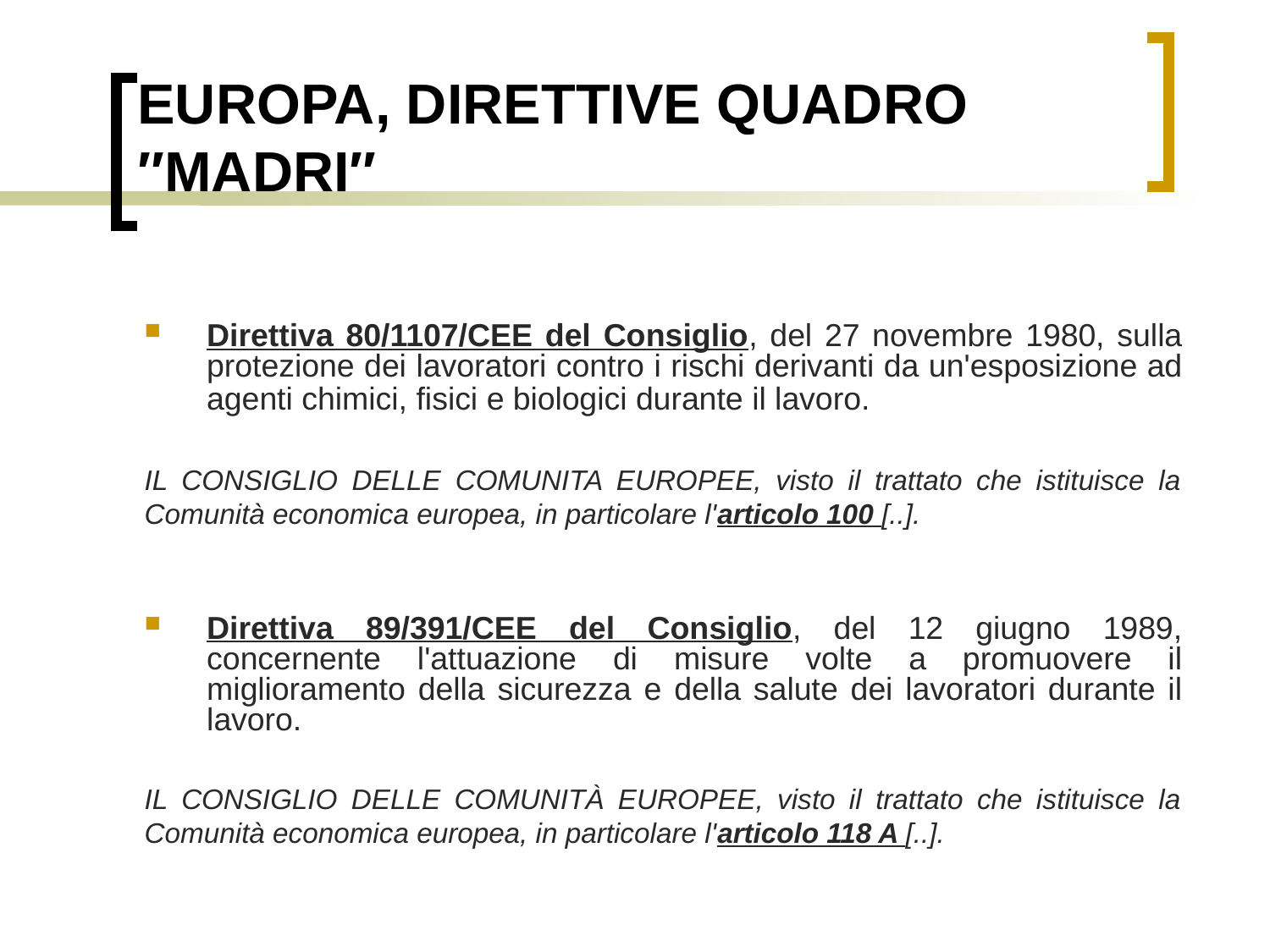

# EUROPA, DIRETTIVE QUADRO ″MADRI″

Direttiva 80/1107/CEE del Consiglio, del 27 novembre 1980, sulla protezione dei lavoratori contro i rischi derivanti da un'esposizione ad agenti chimici, fisici e biologici durante il lavoro.

IL CONSIGLIO DELLE COMUNITA EUROPEE, visto il trattato che istituisce la Comunità economica europea, in particolare l'articolo 100 [..].

Direttiva 89/391/CEE del Consiglio, del 12 giugno 1989, concernente l'attuazione di misure volte a promuovere il miglioramento della sicurezza e della salute dei lavoratori durante il lavoro.

IL CONSIGLIO DELLE COMUNITÀ EUROPEE, visto il trattato che istituisce la Comunità economica europea, in particolare l'articolo 118 A [..].